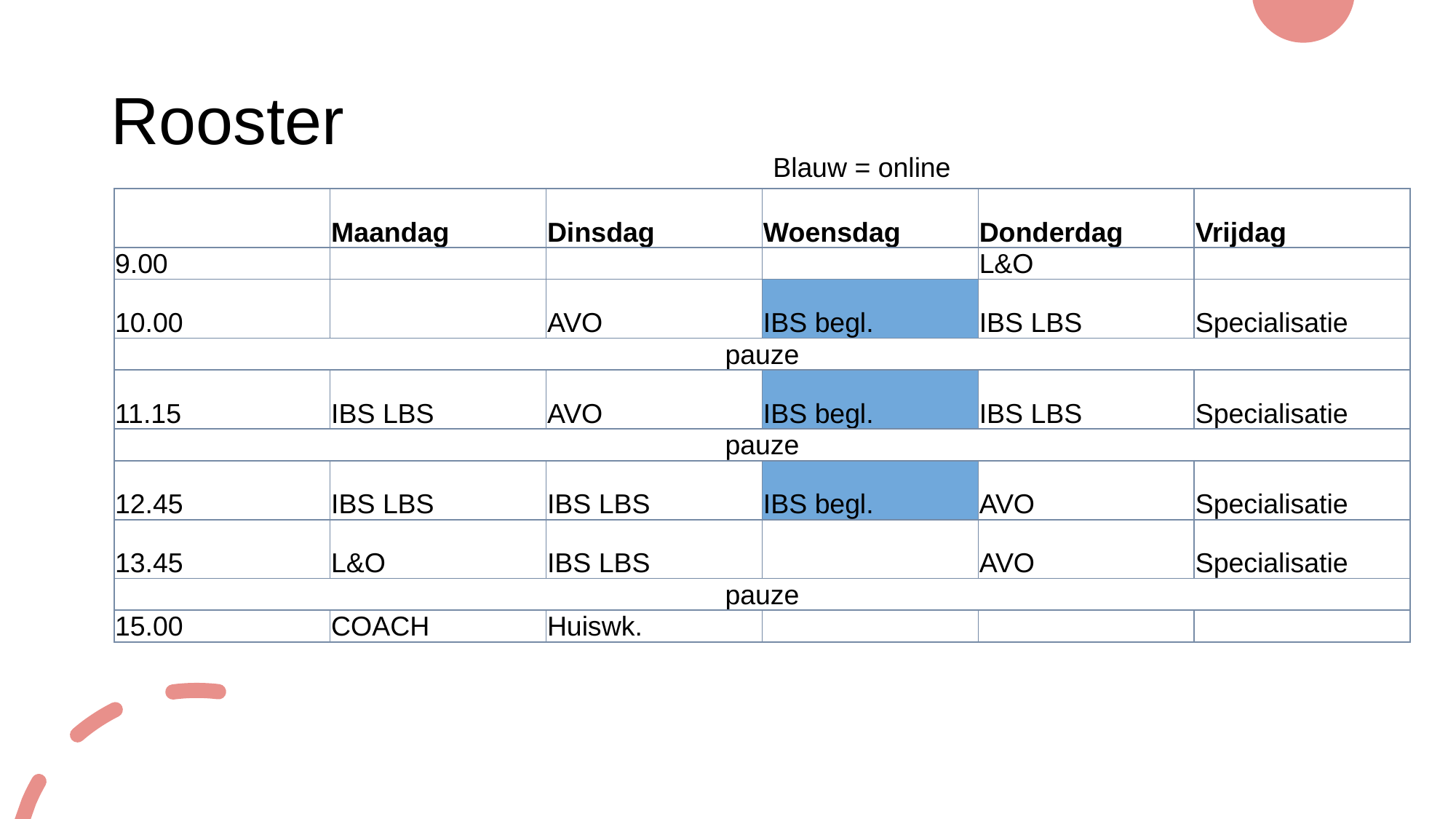

# Rooster
Blauw = online
|  | Maandag | Dinsdag | Woensdag | Donderdag | Vrijdag |
| --- | --- | --- | --- | --- | --- |
| 9.00 |  |  |  | L&O |  |
| 10.00 |  | AVO | IBS begl. | IBS LBS | Specialisatie |
| pauze |  |  |  |  |  |
| 11.15 | IBS LBS | AVO | IBS begl. | IBS LBS | Specialisatie |
| pauze |  |  |  |  |  |
| 12.45 | IBS LBS | IBS LBS | IBS begl. | AVO | Specialisatie |
| 13.45 | L&O | IBS LBS |  | AVO | Specialisatie |
| pauze |  |  |  |  |  |
| 15.00 | COACH | Huiswk. |  |  |  |